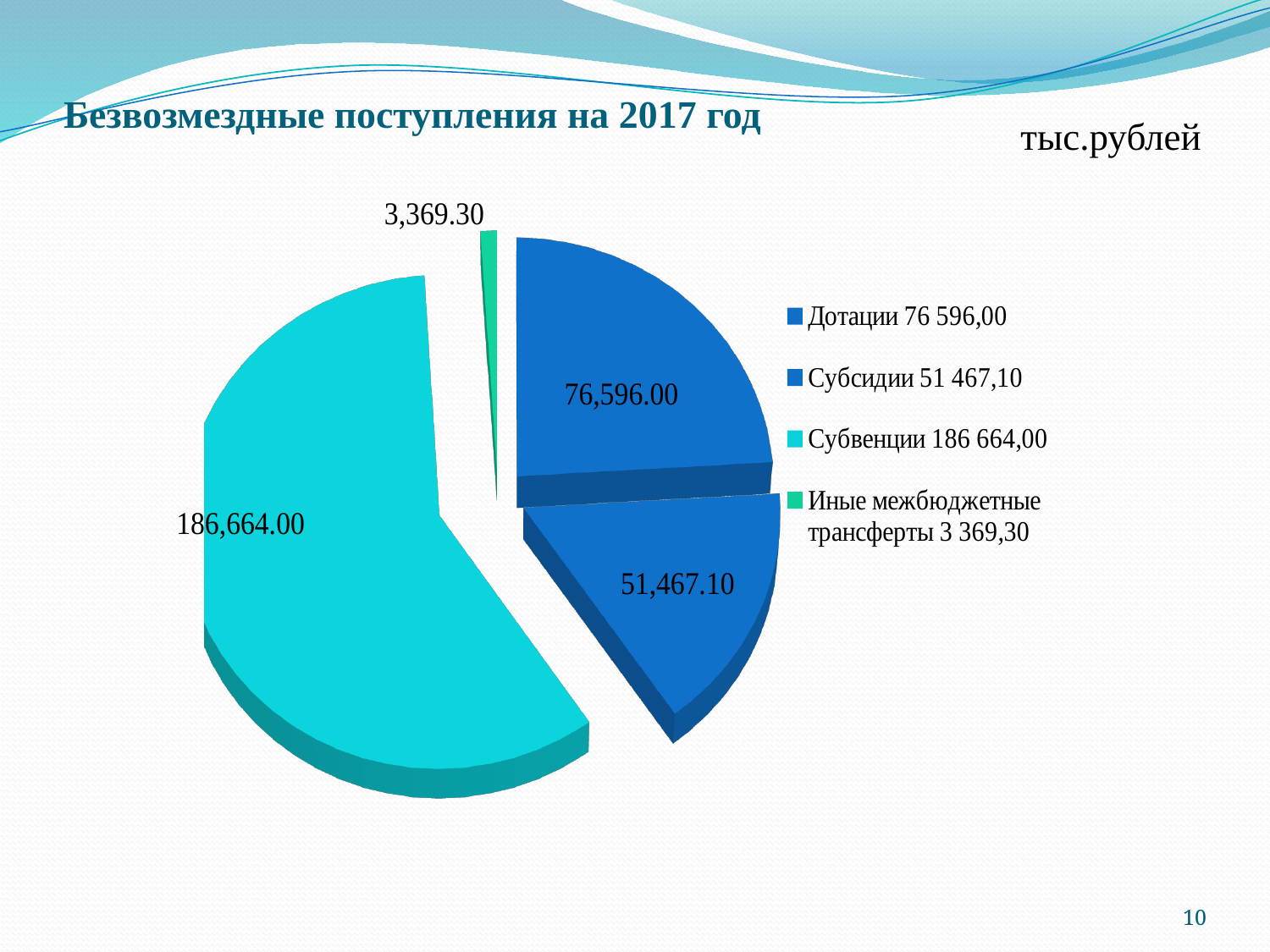

# Безвозмездные поступления на 2017 год
тыс.рублей

[unsupported chart]

10